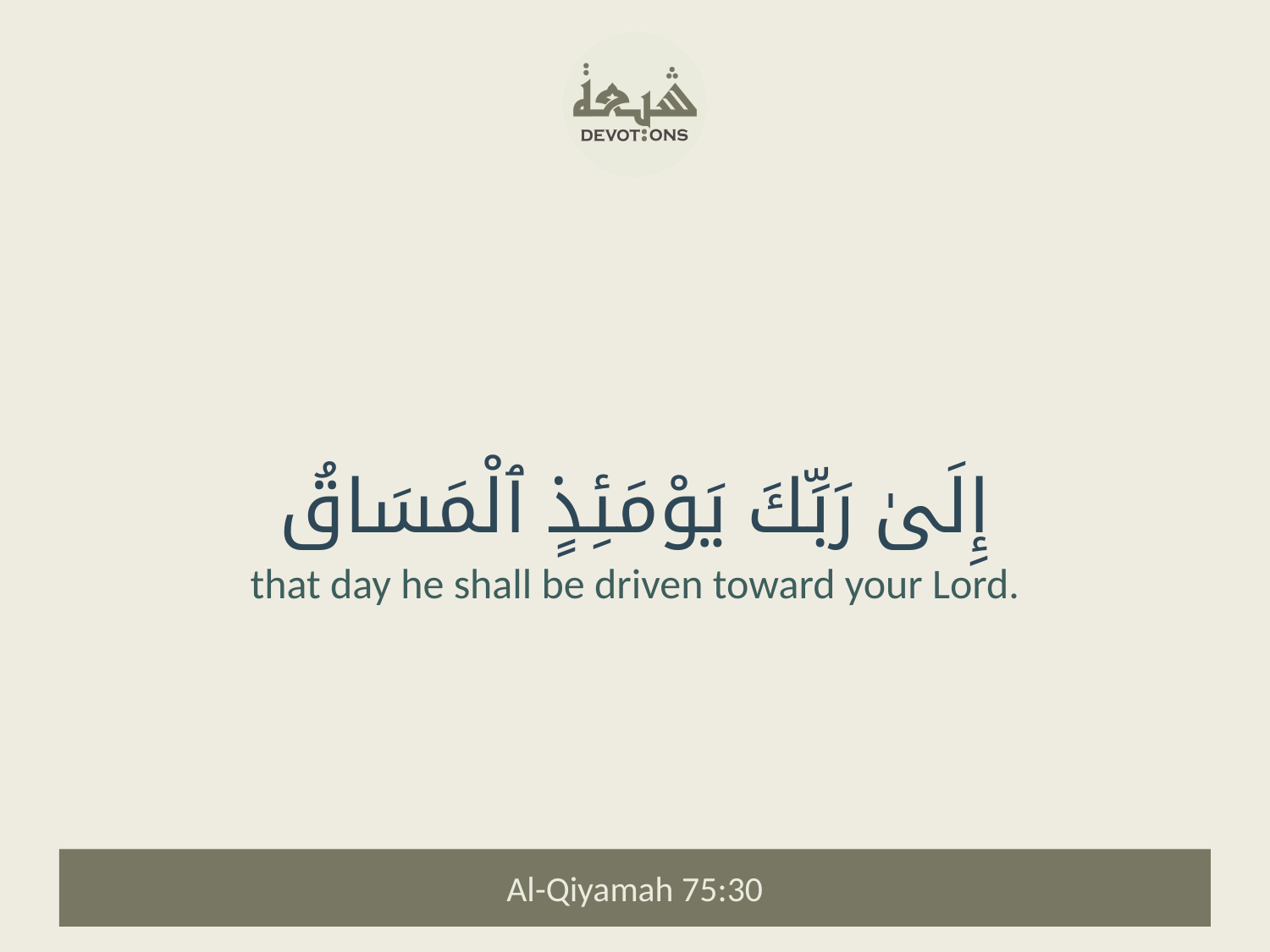

إِلَىٰ رَبِّكَ يَوْمَئِذٍ ٱلْمَسَاقُ
that day he shall be driven toward your Lord.
Al-Qiyamah 75:30